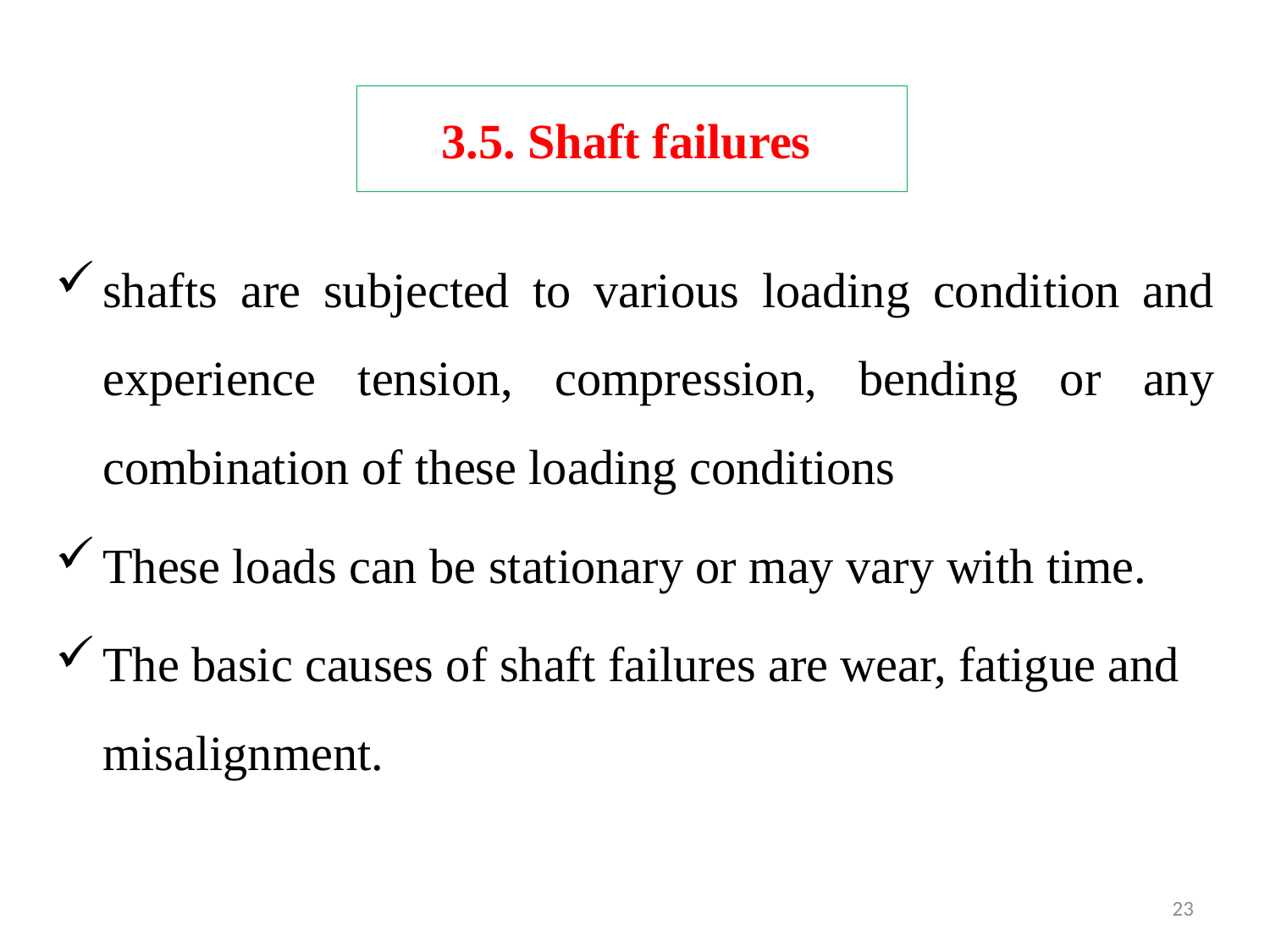

# 3.5. Shaft failures
shafts are subjected to various loading condition and experience tension, compression, bending or any combination of these loading conditions
These loads can be stationary or may vary with time.
The basic causes of shaft failures are wear, fatigue and misalignment.
23